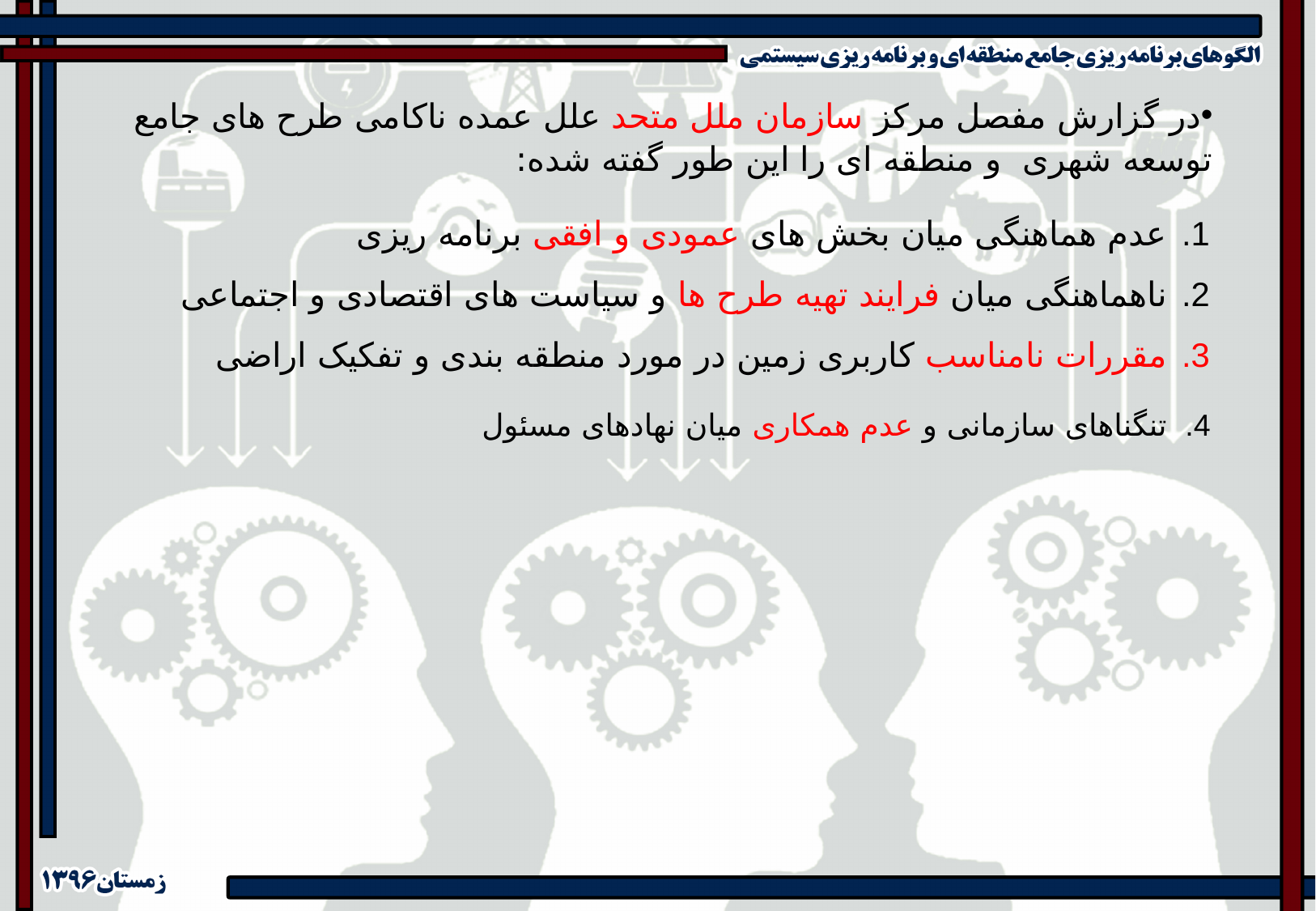

در گزارش مفصل مرکز سازمان ملل متحد علل عمده ناکامی طرح های جامع توسعه شهری  و منطقه ای را این طور گفته شده:
عدم هماهنگی میان بخش های عمودی و افقی برنامه ریزی
ناهماهنگی میان فرایند تهیه طرح ها و سیاست های اقتصادی و اجتماعی
مقررات نامناسب کاربری زمین در مورد منطقه بندی و تفکیک اراضی
تنگناهای سازمانی و عدم همکاری میان نهادهای مسئول